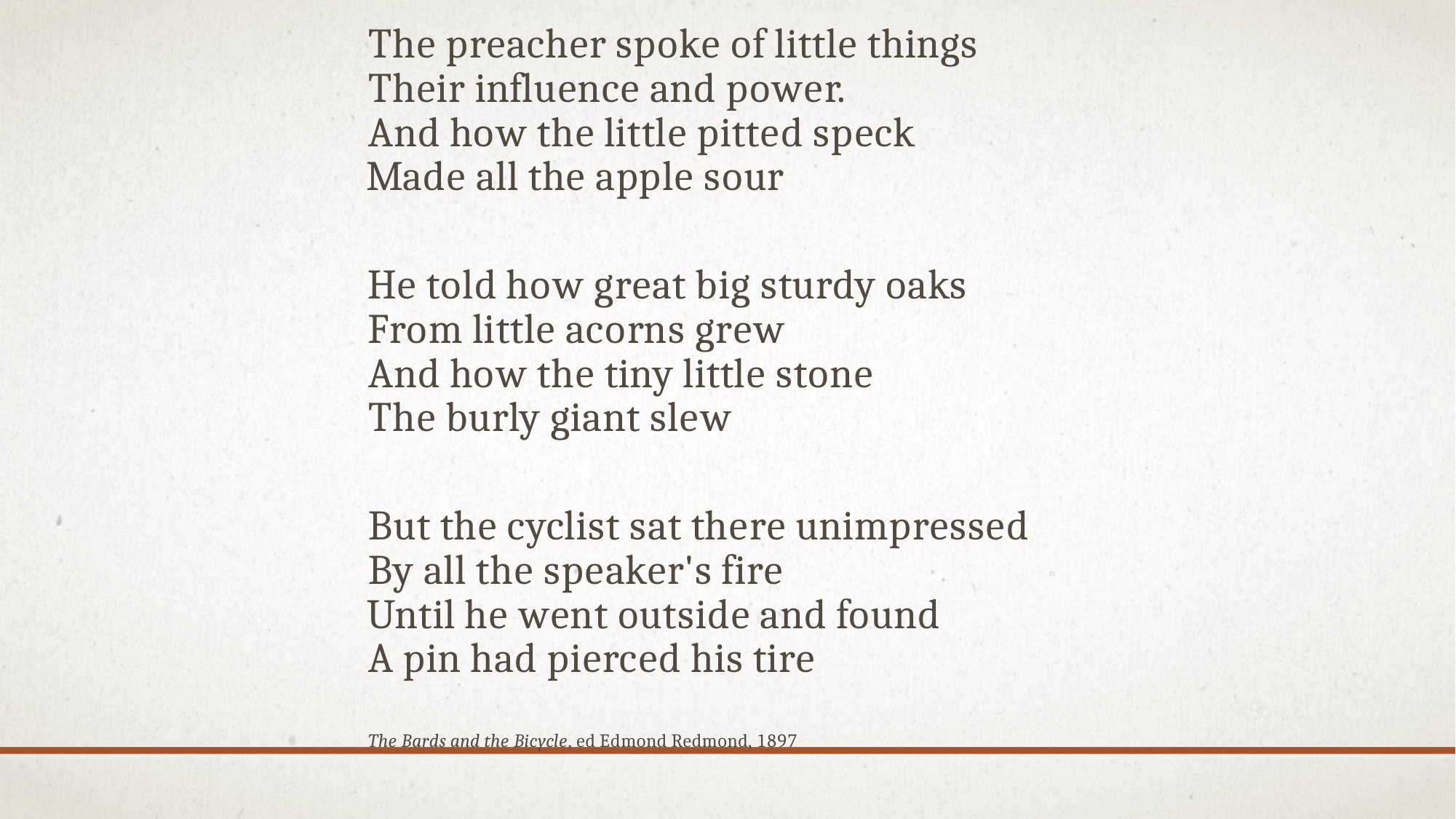

The preacher spoke of little things
Their influence and power.
And how the little pitted speck
Made all the apple sour
He told how great big sturdy oaks
From little acorns grew
And how the tiny little stone
The burly giant slew
But the cyclist sat there unimpressed
By all the speaker's fire
Until he went outside and found
A pin had pierced his tire
The Bards and the Bicycle, ed Edmond Redmond, 1897